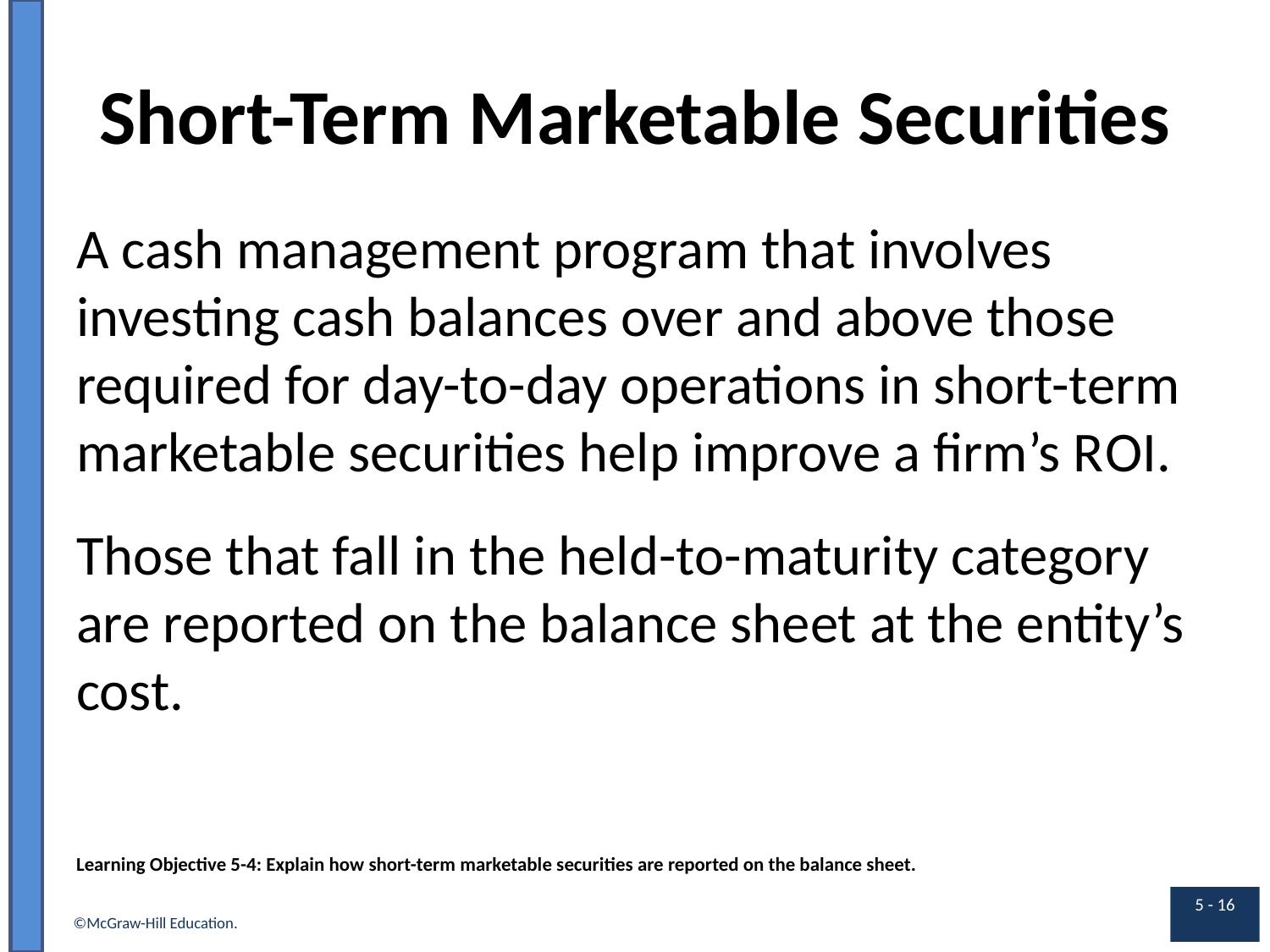

# Short-Term Marketable Securities
A cash management program that involves investing cash balances over and above those required for day-to-day operations in short-term marketable securities help improve a firm’s R O I.
Those that fall in the held-to-maturity category are reported on the balance sheet at the entity’s cost.
Learning Objective 5-4: Explain how short-term marketable securities are reported on the balance sheet.